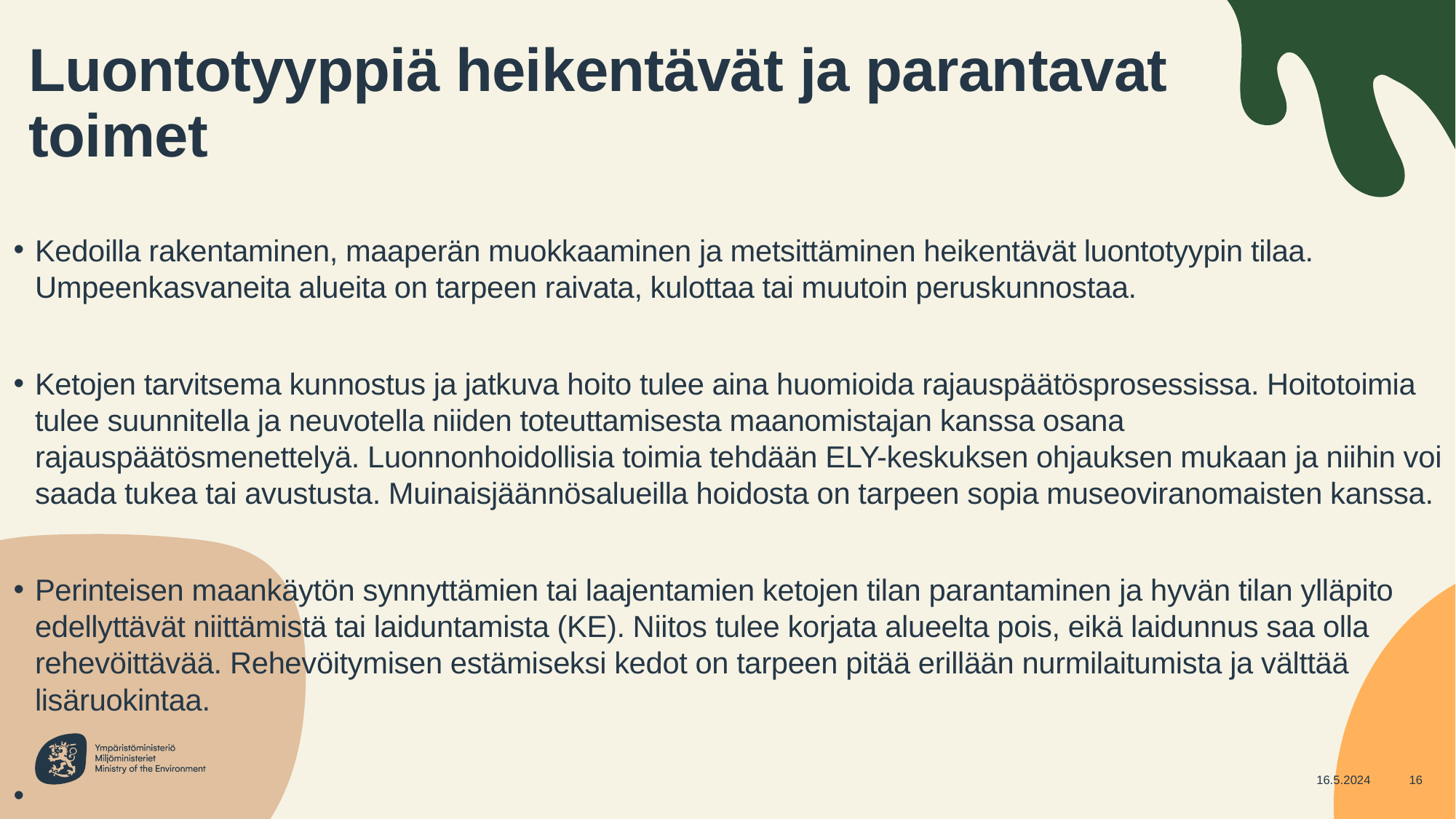

# Luontotyyppiä heikentävät ja parantavat toimet
Kedoilla rakentaminen, maaperän muokkaaminen ja metsittäminen heikentävät luontotyypin tilaa. Umpeenkasvaneita alueita on tarpeen raivata, kulottaa tai muutoin peruskunnostaa.

Ketojen tarvitsema kunnostus ja jatkuva hoito tulee aina huomioida rajauspäätösprosessissa. Hoitotoimia tulee suunnitella ja neuvotella niiden toteuttamisesta maanomistajan kanssa osana rajauspäätösmenettelyä. Luonnonhoidollisia toimia tehdään ELY-keskuksen ohjauksen mukaan ja niihin voi saada tukea tai avustusta. Muinaisjäännösalueilla hoidosta on tarpeen sopia museoviranomaisten kanssa.

Perinteisen maankäytön synnyttämien tai laajentamien ketojen tilan parantaminen ja hyvän tilan ylläpito edellyttävät niittämistä tai laiduntamista (KE). Niitos tulee korjata alueelta pois, eikä laidunnus saa olla rehevöittävää. Rehevöitymisen estämiseksi kedot on tarpeen pitää erillään nurmilaitumista ja välttää lisäruokintaa.

16.5.2024
16